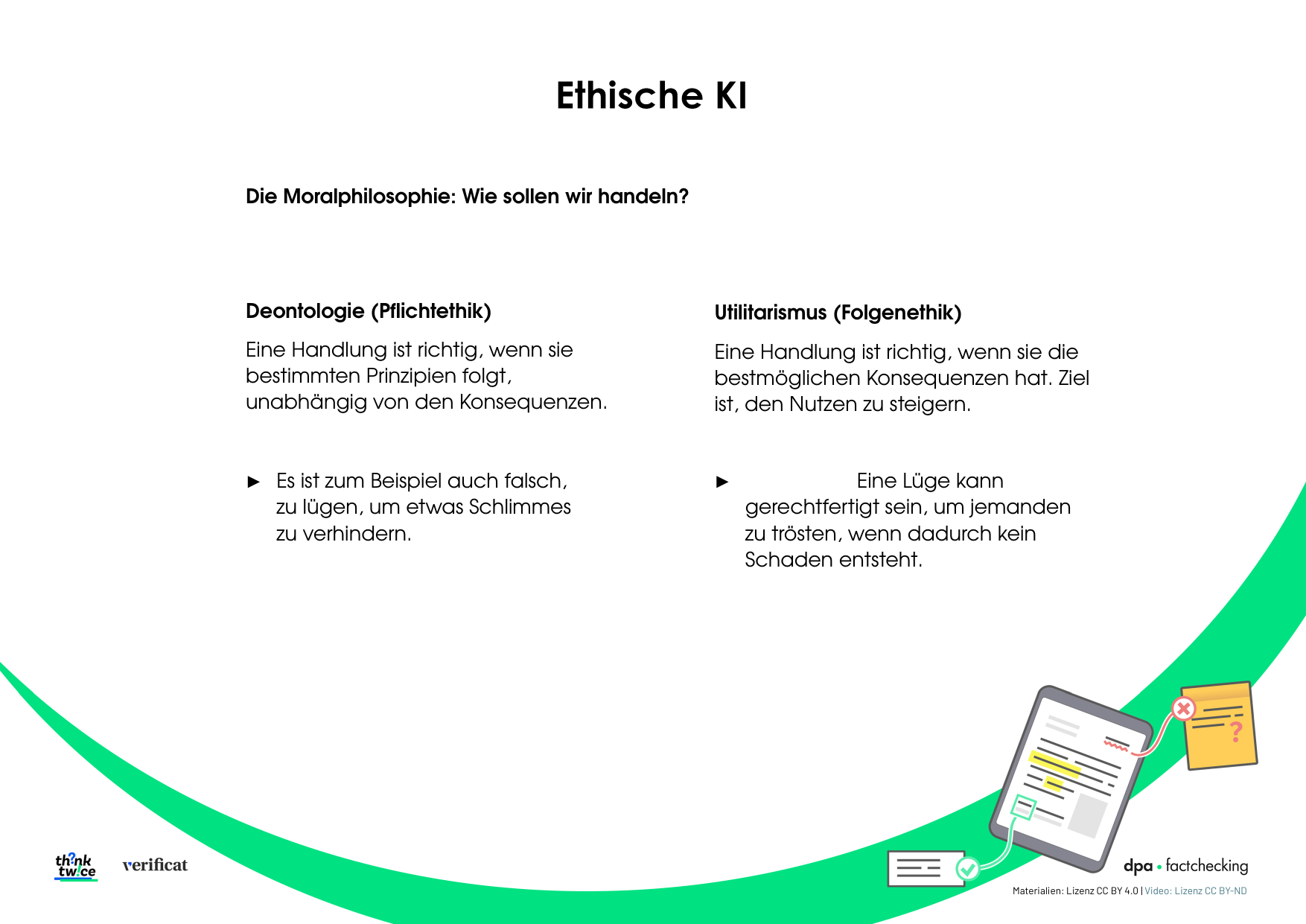

Die Moralphilosophie: Wie sollen wir handeln?
Deontologie (Pflichtethik)
Eine Handlung ist richtig, wenn sie bestimmten Prinzipien folgt, unabhängig von den Konsequenzen.
Utilitarismus (Folgenethik)
Eine Handlung ist richtig, wenn sie die bestmöglichen Konsequenzen hat. Ziel ist, den Nutzen zu steigern.
►	Es ist zum Beispiel auch falsch, zu lügen, um etwas Schlimmes zu verhindern.
►		Eine Lüge kann gerechtfertigt sein, um jemanden zu trösten, wenn dadurch kein Schaden entsteht.
| Materialien: Lizenz CC BY 4.0 | Video: Lizenz CC BY-ND |
| --- |